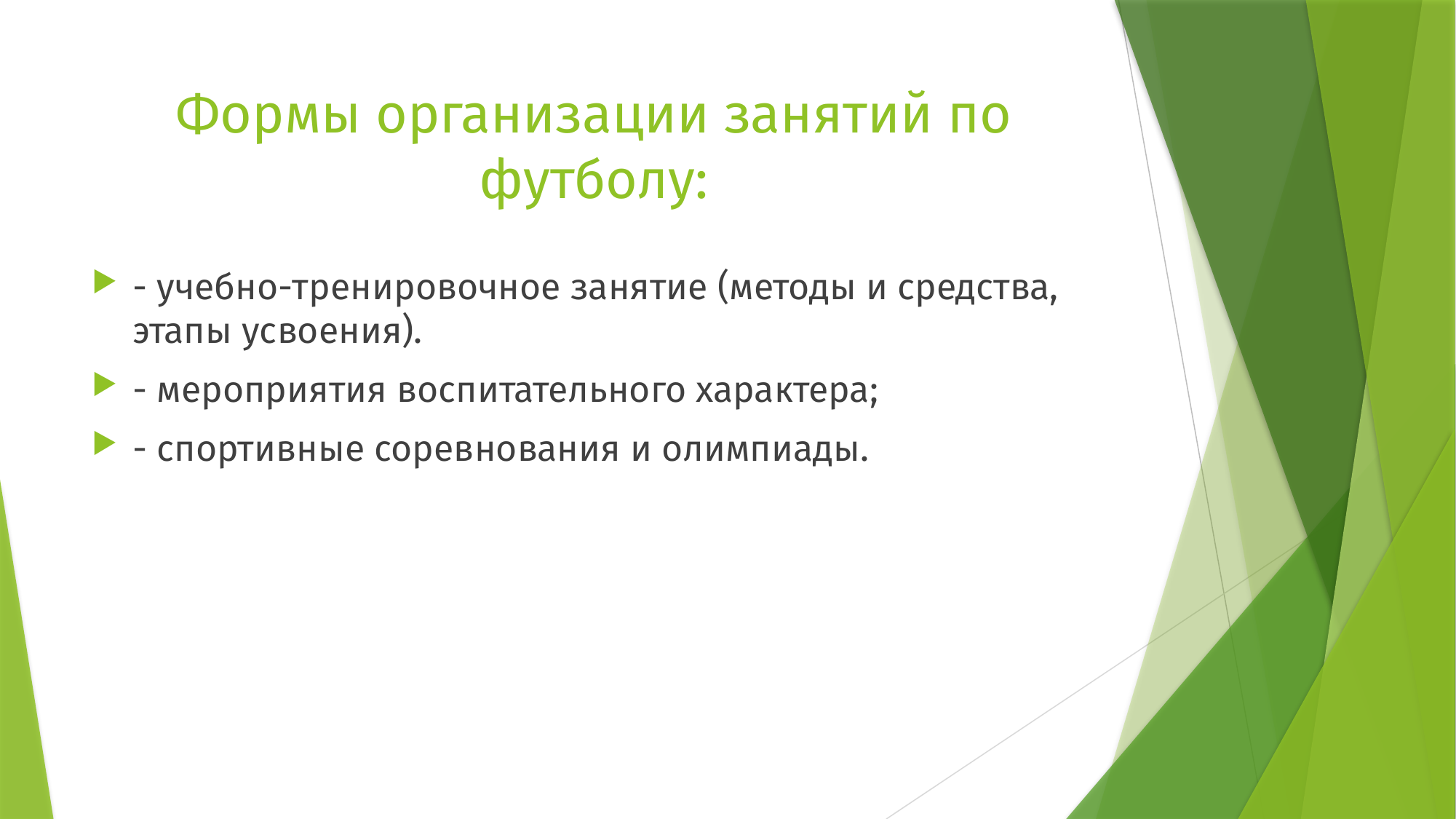

# Формы организации занятий по футболу:
- учебно-тренировочное занятие (методы и средства, этапы усвоения).
- мероприятия воспитательного характера;
- спортивные соревнования и олимпиады.